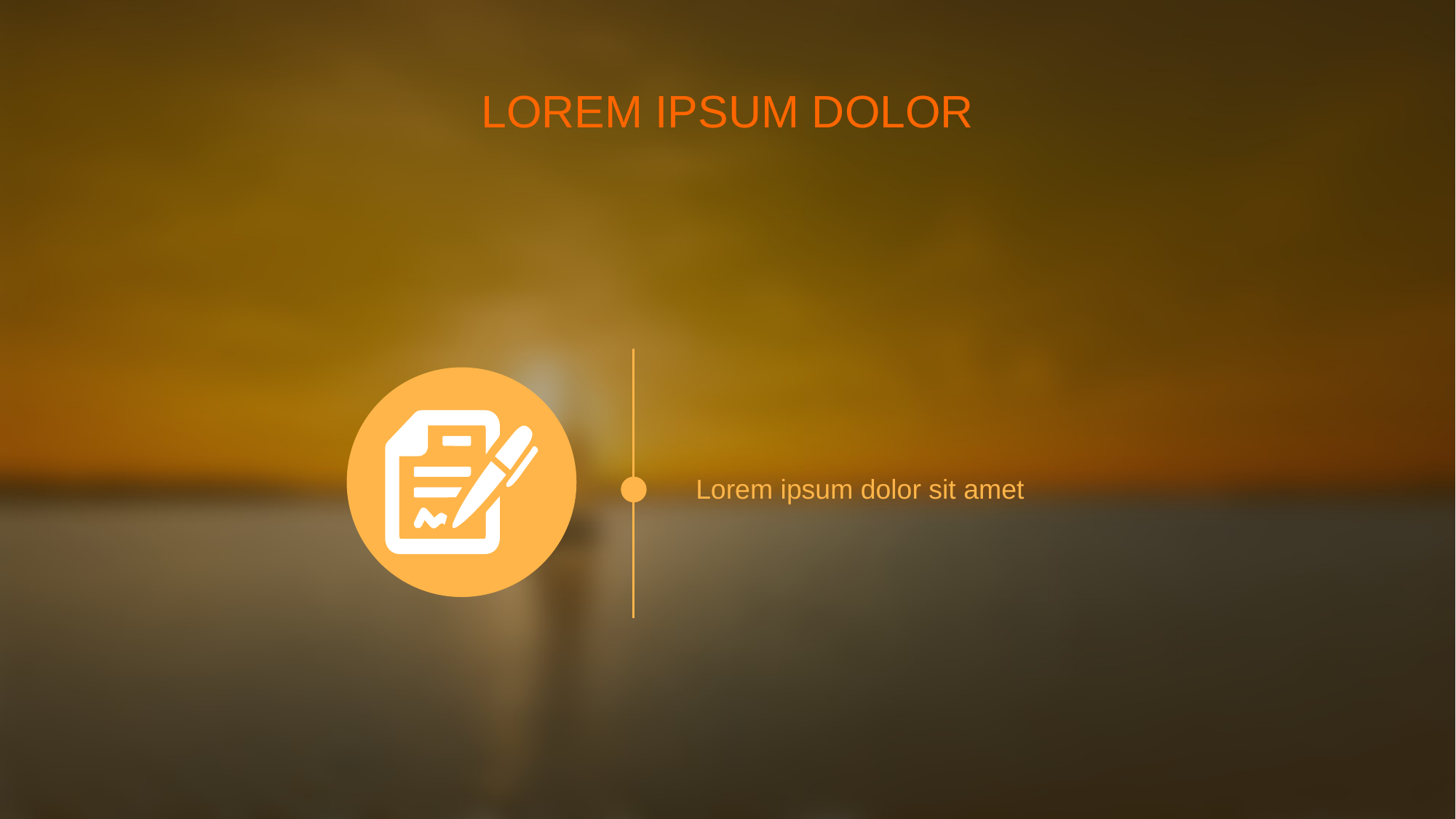

LOREM IPSUM DOLOR

Lorem ipsum dolor sit amet